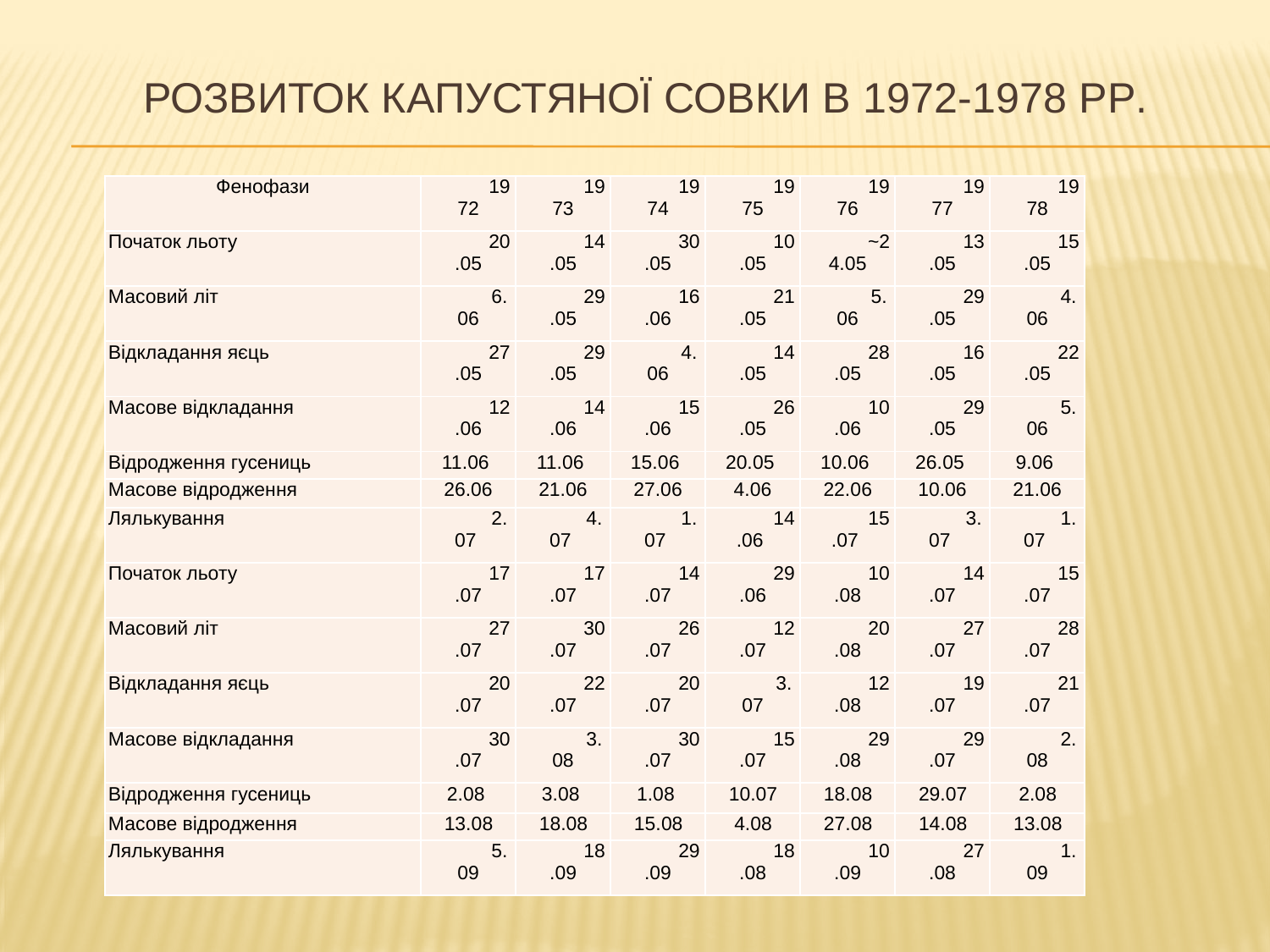

# Розвиток капустяної совки в 1972-1978 pp.
| Фенофази | 1972 | 1973 | 1974 | 1975 | 1976 | 1977 | 1978 |
| --- | --- | --- | --- | --- | --- | --- | --- |
| Початок льоту | 20.05 | 14.05 | 30.05 | 10.05 | ~24.05 | 13.05 | 15.05 |
| Масовий літ | 6.06 | 29.05 | 16.06 | 21.05 | 5.06 | 29.05 | 4.06 |
| Відкладання яєць | 27.05 | 29.05 | 4.06 | 14.05 | 28.05 | 16.05 | 22.05 |
| Масове відкладання | 12.06 | 14.06 | 15.06 | 26.05 | 10.06 | 29.05 | 5.06 |
| Відродження гусениць | 11.06 | 11.06 | 15.06 | 20.05 | 10.06 | 26.05 | 9.06 |
| Масове відродження | 26.06 | 21.06 | 27.06 | 4.06 | 22.06 | 10.06 | 21.06 |
| Лялькування | 2.07 | 4.07 | 1.07 | 14.06 | 15.07 | 3.07 | 1.07 |
| Початок льоту | 17.07 | 17.07 | 14.07 | 29.06 | 10.08 | 14.07 | 15.07 |
| Масовий літ | 27.07 | 30.07 | 26.07 | 12.07 | 20.08 | 27.07 | 28.07 |
| Відкладання яєць | 20.07 | 22.07 | 20.07 | 3.07 | 12.08 | 19.07 | 21.07 |
| Масове відкладання | 30.07 | 3.08 | 30.07 | 15.07 | 29.08 | 29.07 | 2.08 |
| Відродження гусениць | 2.08 | 3.08 | 1.08 | 10.07 | 18.08 | 29.07 | 2.08 |
| Масове відродження | 13.08 | 18.08 | 15.08 | 4.08 | 27.08 | 14.08 | 13.08 |
| Лялькування | 5.09 | 18.09 | 29.09 | 18.08 | 10.09 | 27.08 | 1.09 |